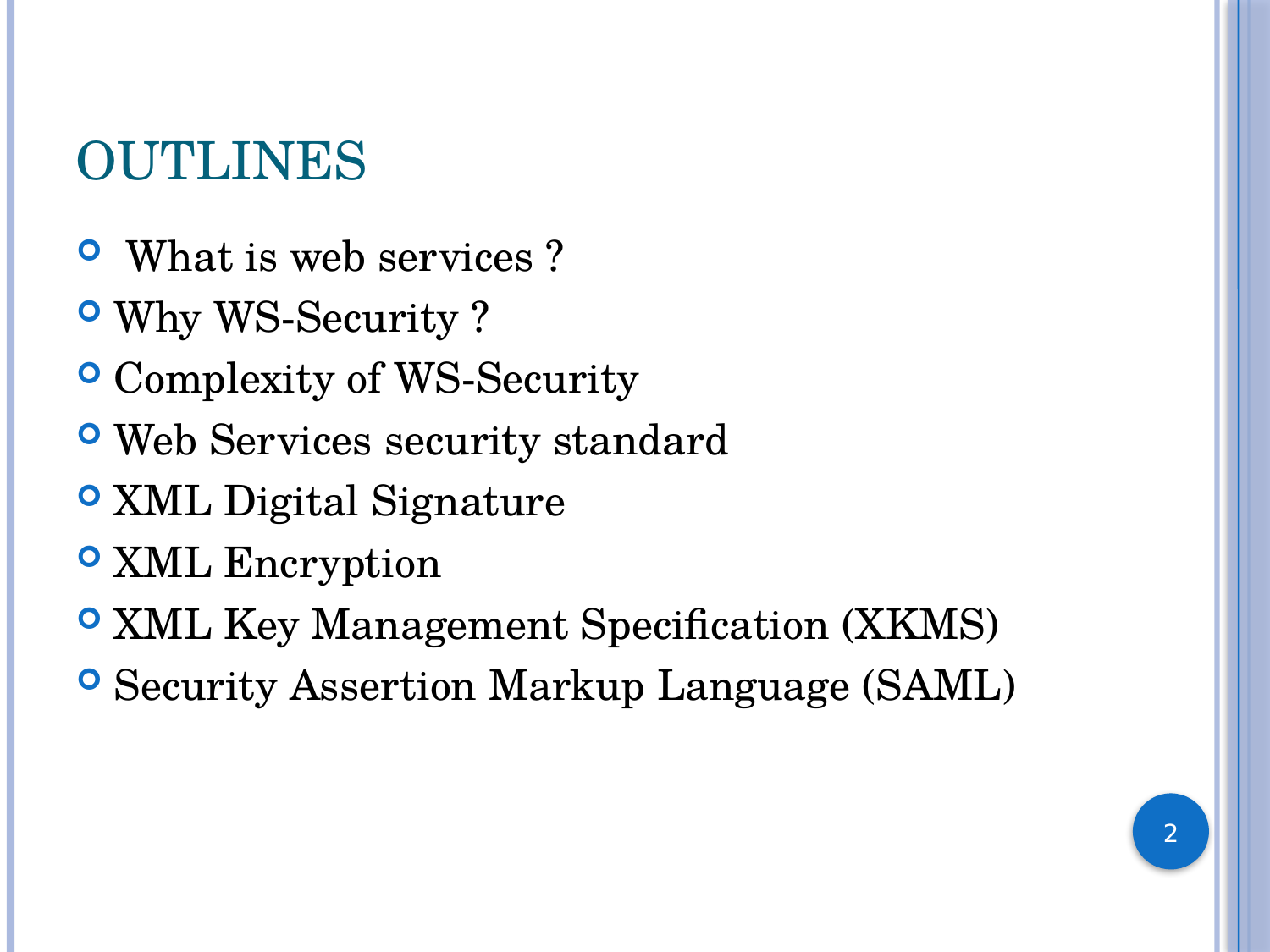

# outlines
 What is web services ?
Why WS-Security ?
Complexity of WS-Security
Web Services security standard
XML Digital Signature
XML Encryption
XML Key Management Specification (XKMS)
Security Assertion Markup Language (SAML)
2